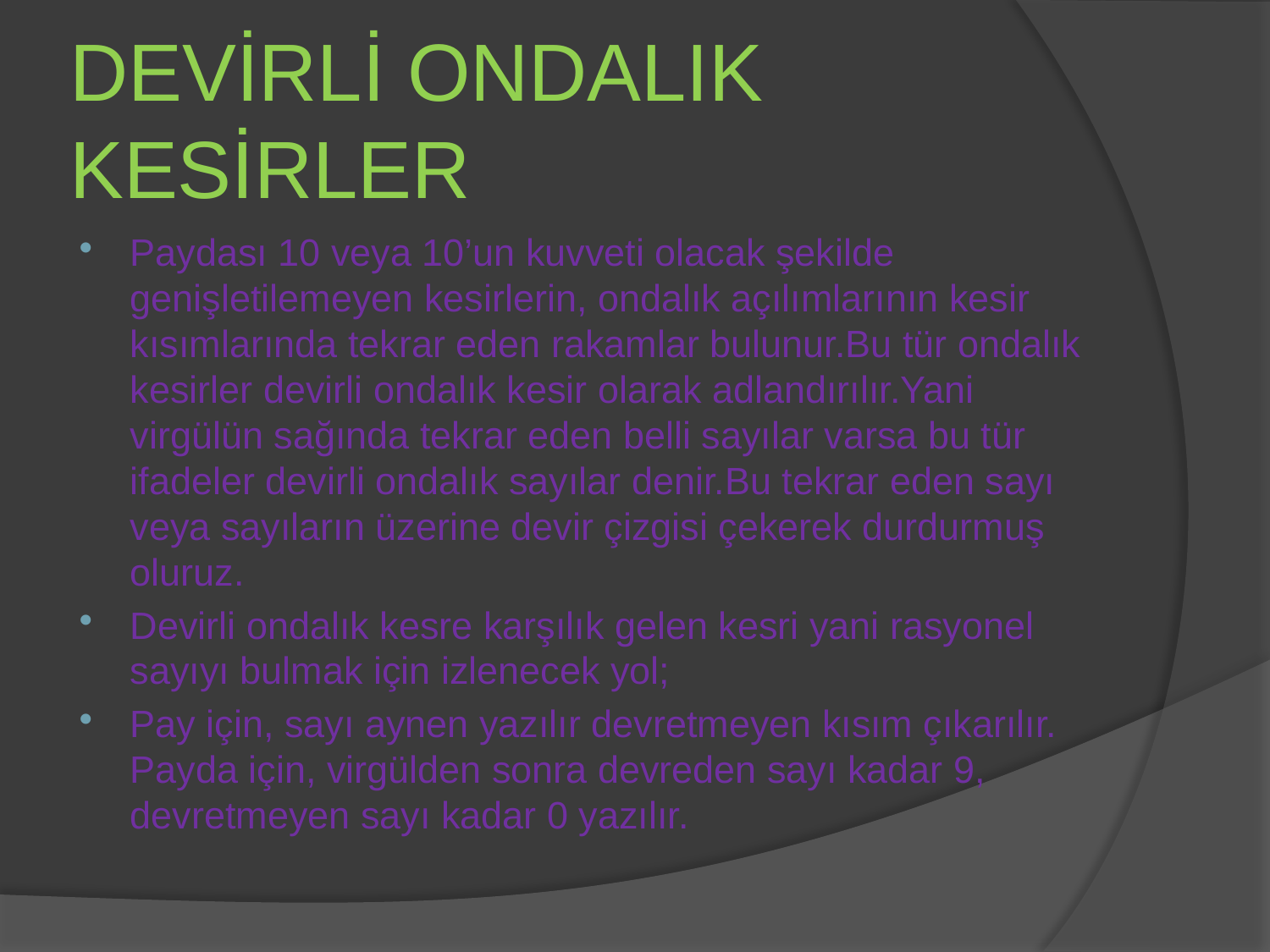

# DEVİRLİ ONDALIK KESİRLER
Paydası 10 veya 10’un kuvveti olacak şekilde genişletilemeyen kesirlerin, ondalık açılımlarının kesir kısımlarında tekrar eden rakamlar bulunur.Bu tür ondalık kesirler devirli ondalık kesir olarak adlandırılır.Yani virgülün sağında tekrar eden belli sayılar varsa bu tür ifadeler devirli ondalık sayılar denir.Bu tekrar eden sayı veya sayıların üzerine devir çizgisi çekerek durdurmuş oluruz.
Devirli ondalık kesre karşılık gelen kesri yani rasyonel sayıyı bulmak için izlenecek yol;
Pay için, sayı aynen yazılır devretmeyen kısım çıkarılır. Payda için, virgülden sonra devreden sayı kadar 9, devretmeyen sayı kadar 0 yazılır.